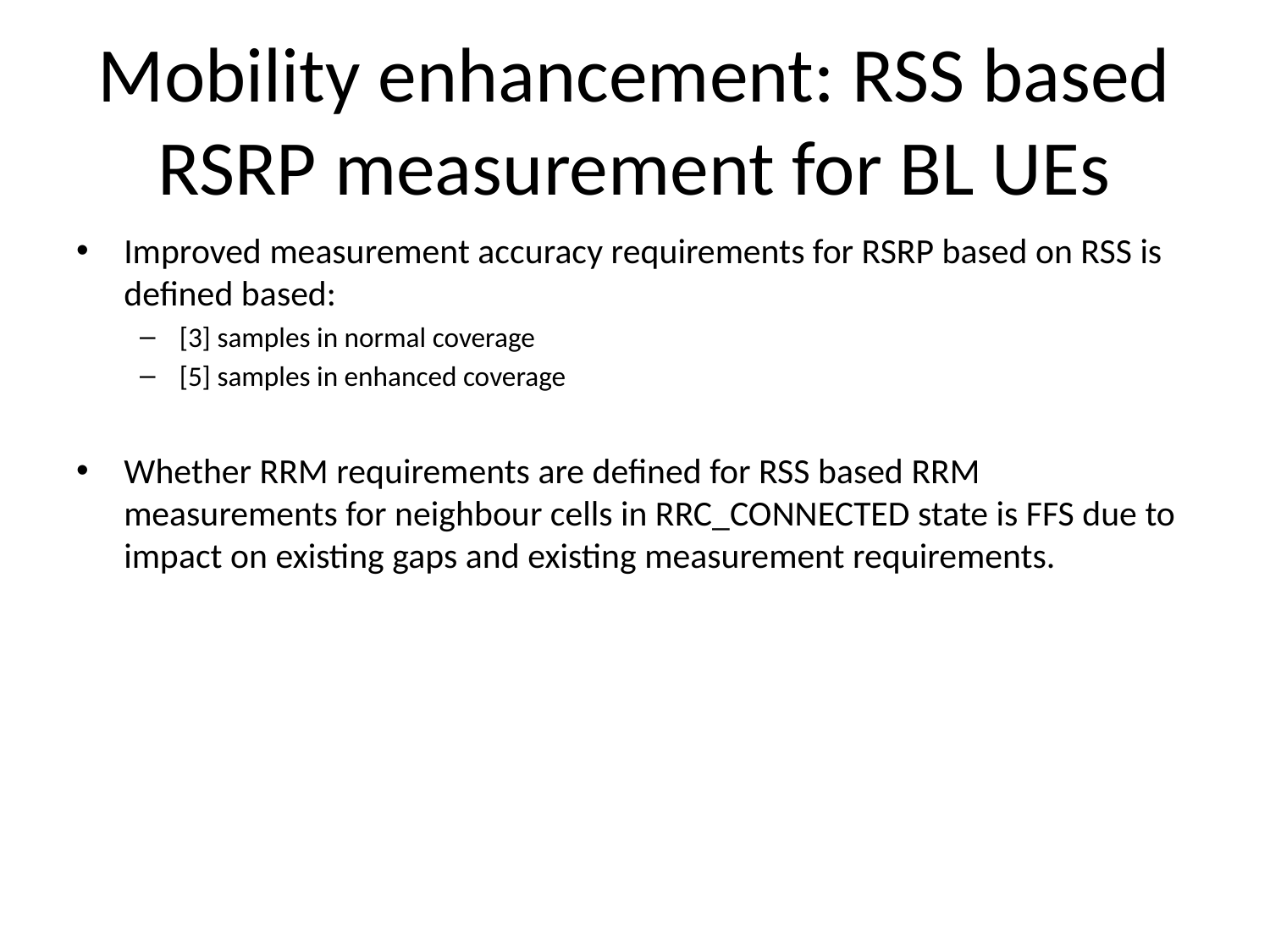

# Mobility enhancement: RSS based RSRP measurement for BL UEs
Improved measurement accuracy requirements for RSRP based on RSS is defined based:
[3] samples in normal coverage
[5] samples in enhanced coverage

Whether RRM requirements are defined for RSS based RRM measurements for neighbour cells in RRC_CONNECTED state is FFS due to impact on existing gaps and existing measurement requirements.